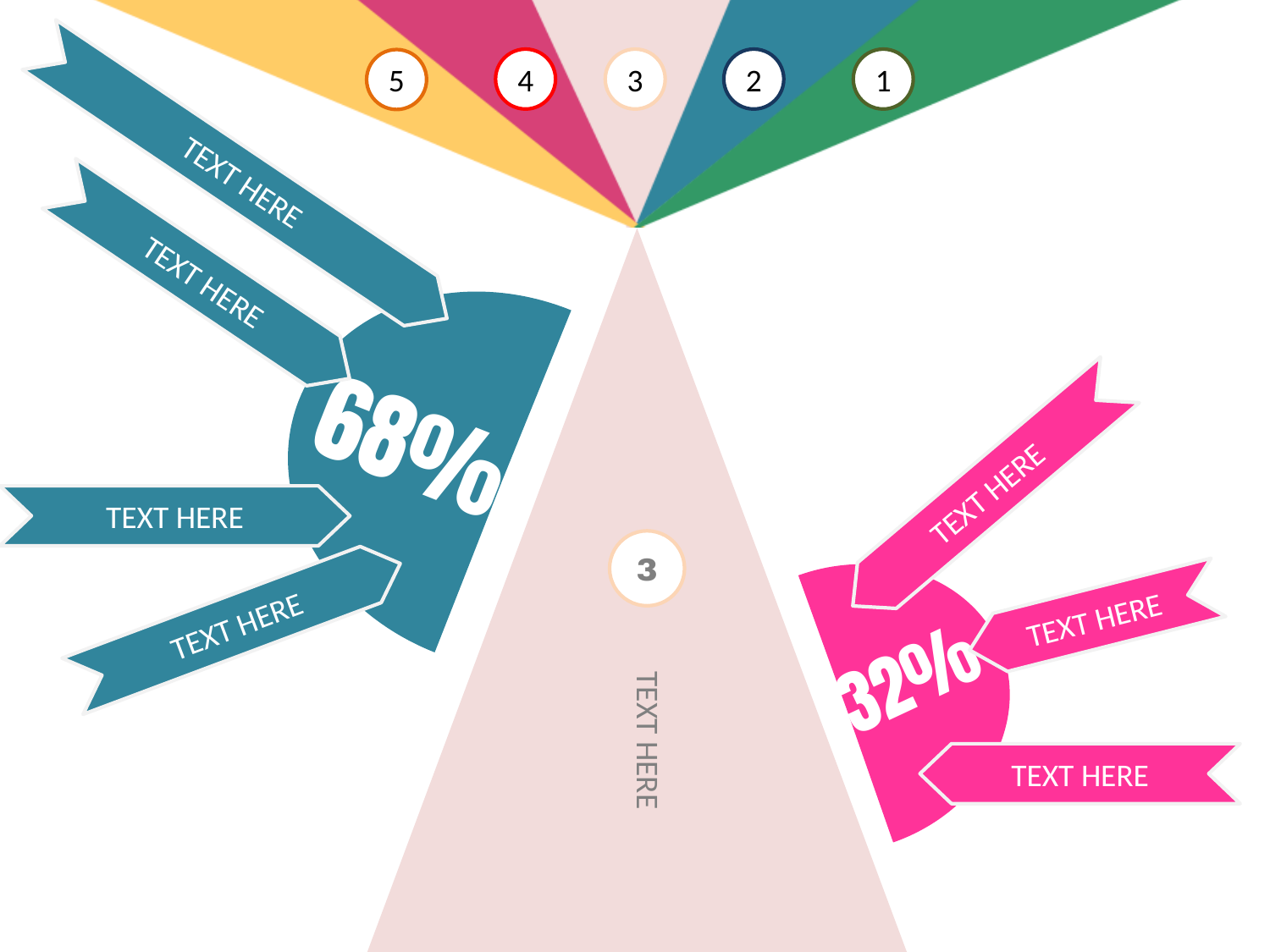

4
3
2
1
5
TEXT HERE

TEXT HERE

68%
TEXT HERE
TEXT HERE
3

TEXT HERE
TEXT HERE
32%
TEXT HERE
TEXT HERE